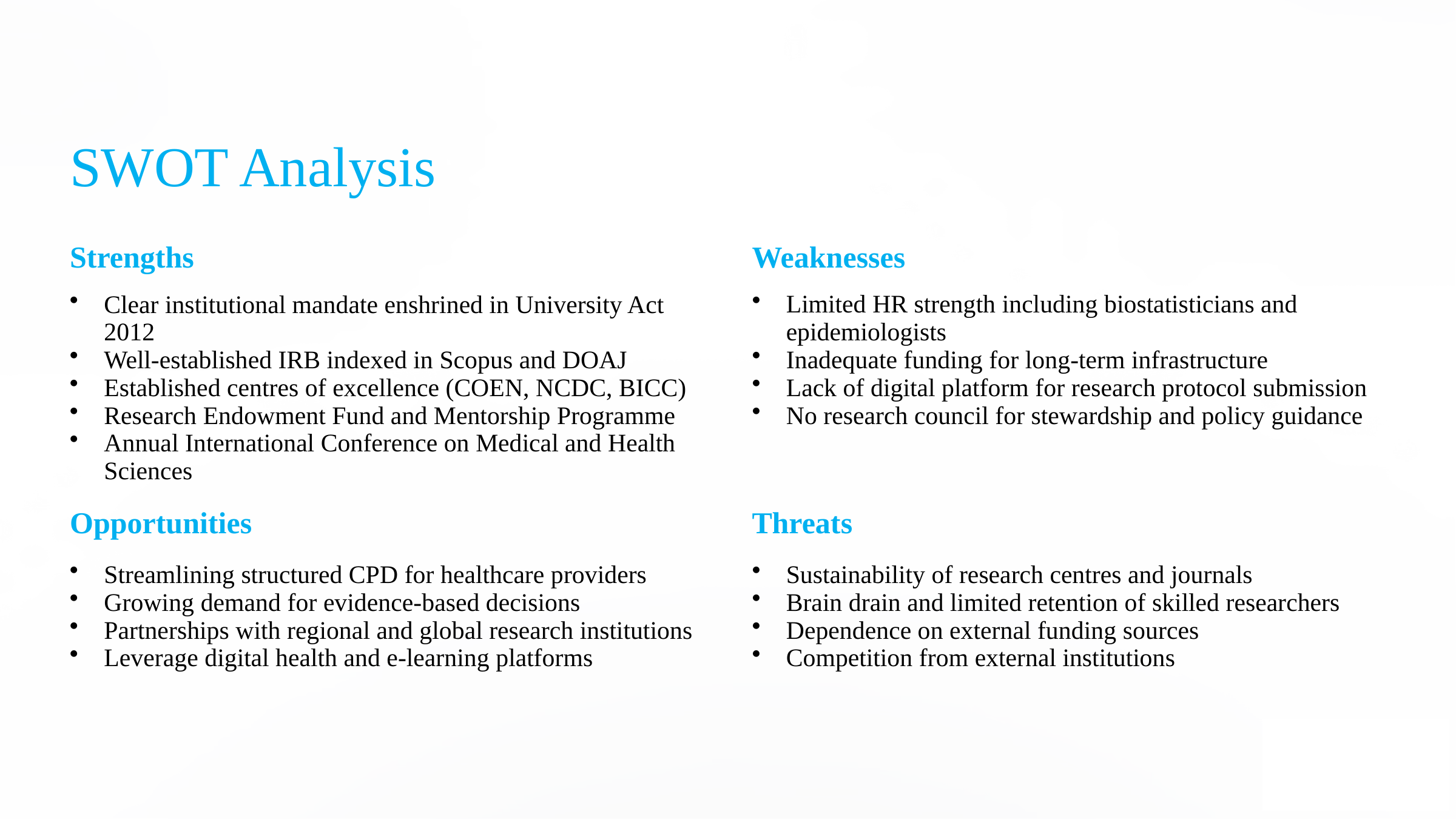

SWOT Analysis
Strengths
Weaknesses
Clear institutional mandate enshrined in University Act 2012
Well-established IRB indexed in Scopus and DOAJ
Established centres of excellence (COEN, NCDC, BICC)
Research Endowment Fund and Mentorship Programme
Annual International Conference on Medical and Health Sciences

Limited HR strength including biostatisticians and epidemiologists
Inadequate funding for long-term infrastructure
Lack of digital platform for research protocol submission
No research council for stewardship and policy guidance
Opportunities
Threats
Sustainability of research centres and journals
Brain drain and limited retention of skilled researchers
Dependence on external funding sources
Competition from external institutions
Streamlining structured CPD for healthcare providers
Growing demand for evidence-based decisions
Partnerships with regional and global research institutions
Leverage digital health and e-learning platforms